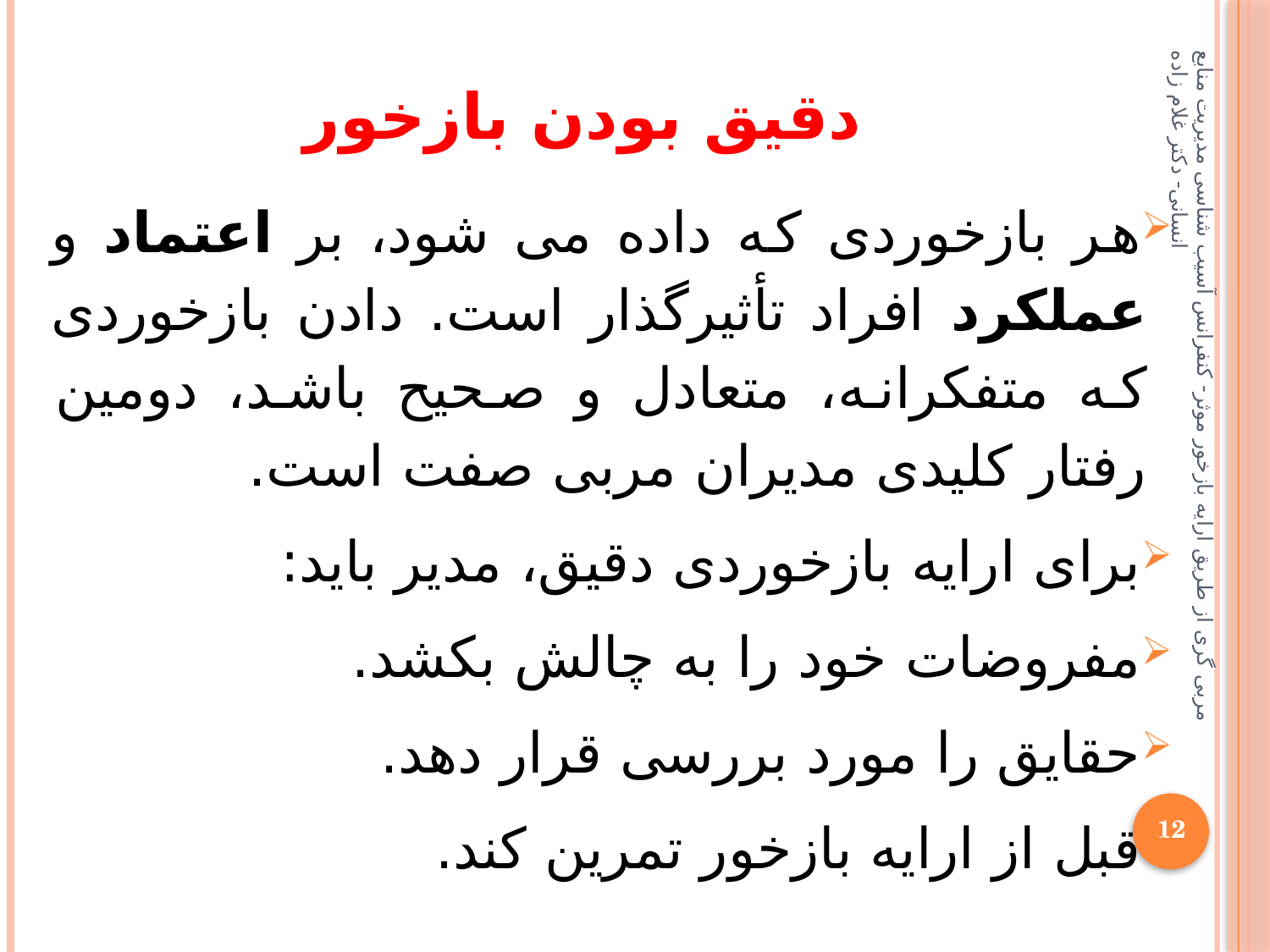

# دقیق بودن بازخور
هر بازخوردی که داده می شود، بر اعتماد و عملکرد افراد تأثیرگذار است. دادن بازخوردی که متفکرانه، متعادل و صحیح باشد، دومین رفتار کلیدی مدیران مربی صفت است.
برای ارایه بازخوردی دقیق، مدیر باید:
مفروضات خود را به چالش بکشد.
حقایق را مورد بررسی قرار دهد.
قبل از ارایه بازخور تمرین کند.

مربی گری از طریق ارایه بازخور موثر- کنفرانس آسیب شناسی مدیریت منابع انسانی- دکتر غلام زاده
12